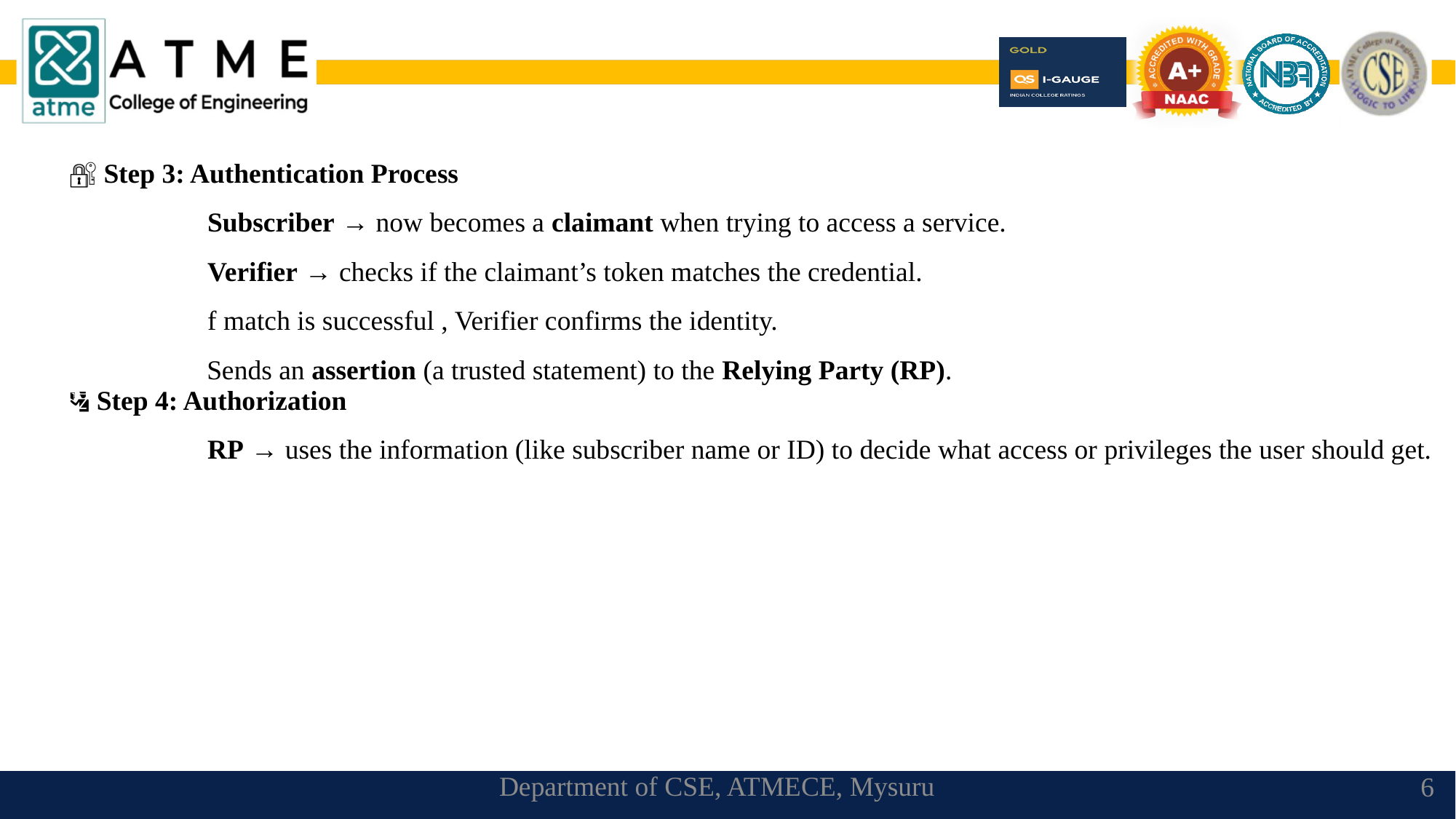

🔐 Step 3: Authentication Process
                    Subscriber → now becomes a claimant when trying to access a service.
                    Verifier → checks if the claimant’s token matches the credential.
                    f match is successful , Verifier confirms the identity.
            Sends an assertion (a trusted statement) to the Relying Party (RP).
🛂 Step 4: Authorization
                    RP → uses the information (like subscriber name or ID) to decide what access or privileges the user should get.
Department of CSE, ATMECE, Mysuru
6